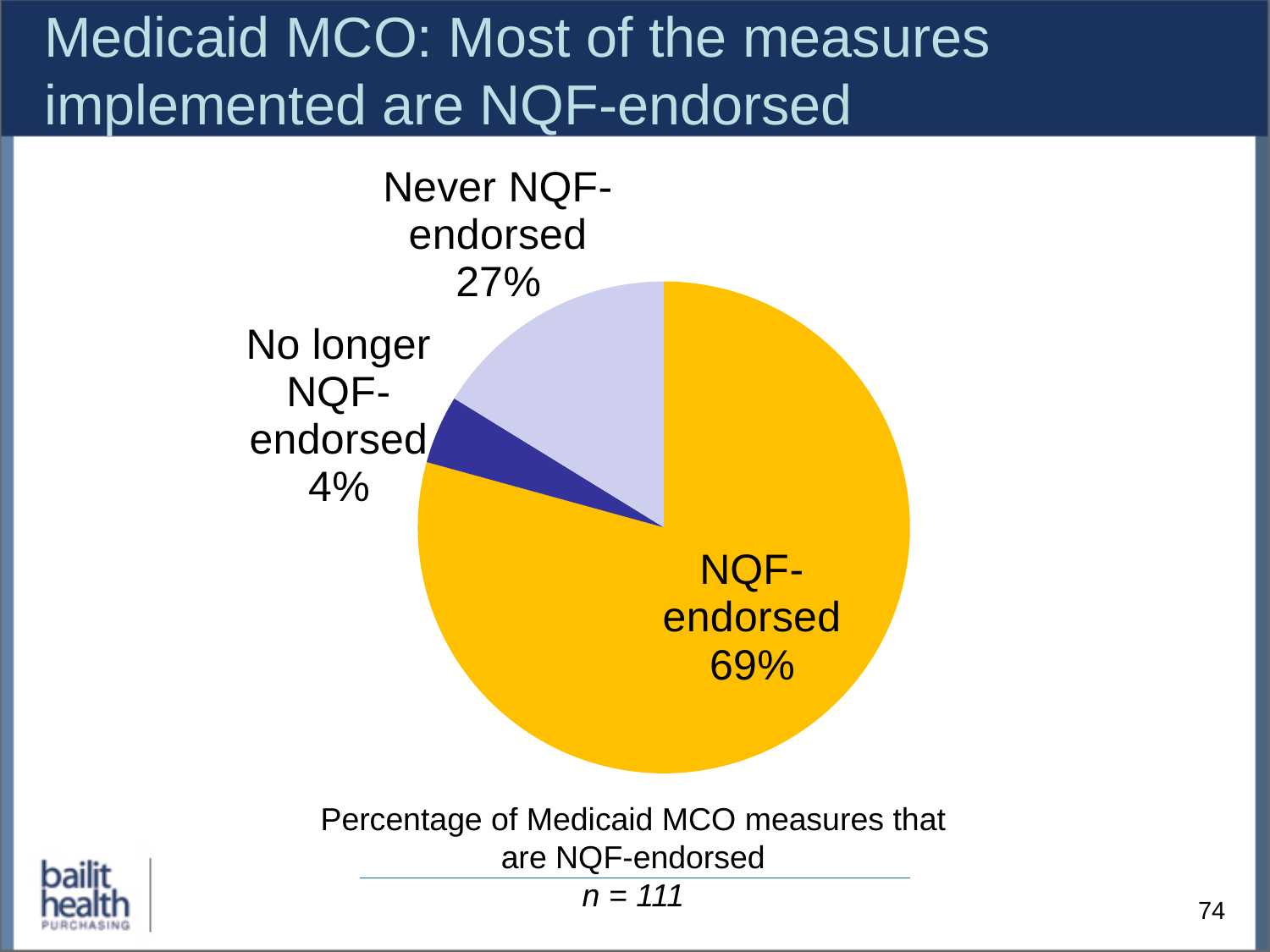

# Medicaid MCO: Most of the measures implemented are NQF-endorsed

### Chart

| Category | Column1 |
|---|---|
| NQF endorsed | 88.0 |
| No longer NQF endorsed | 5.0 |
| Never NQF endorsed | 18.0 |
Percentage of Medicaid MCO measures that are NQF-endorsed
n = 111
74